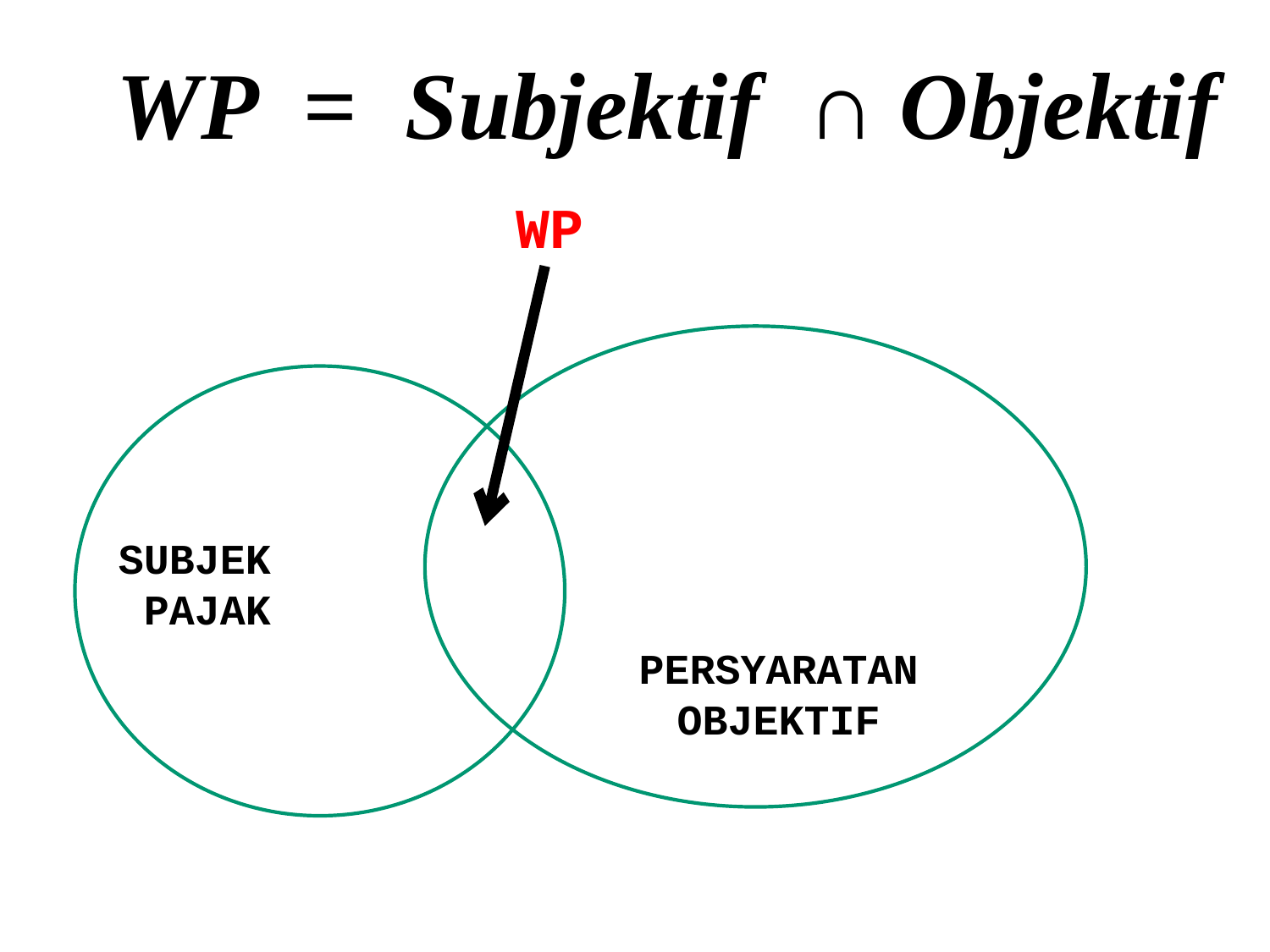

WP  =  Subjektif  ∩ Objektif
WP

SUBJEK
PAJAK
PERSYARATAN
OBJEKTIF